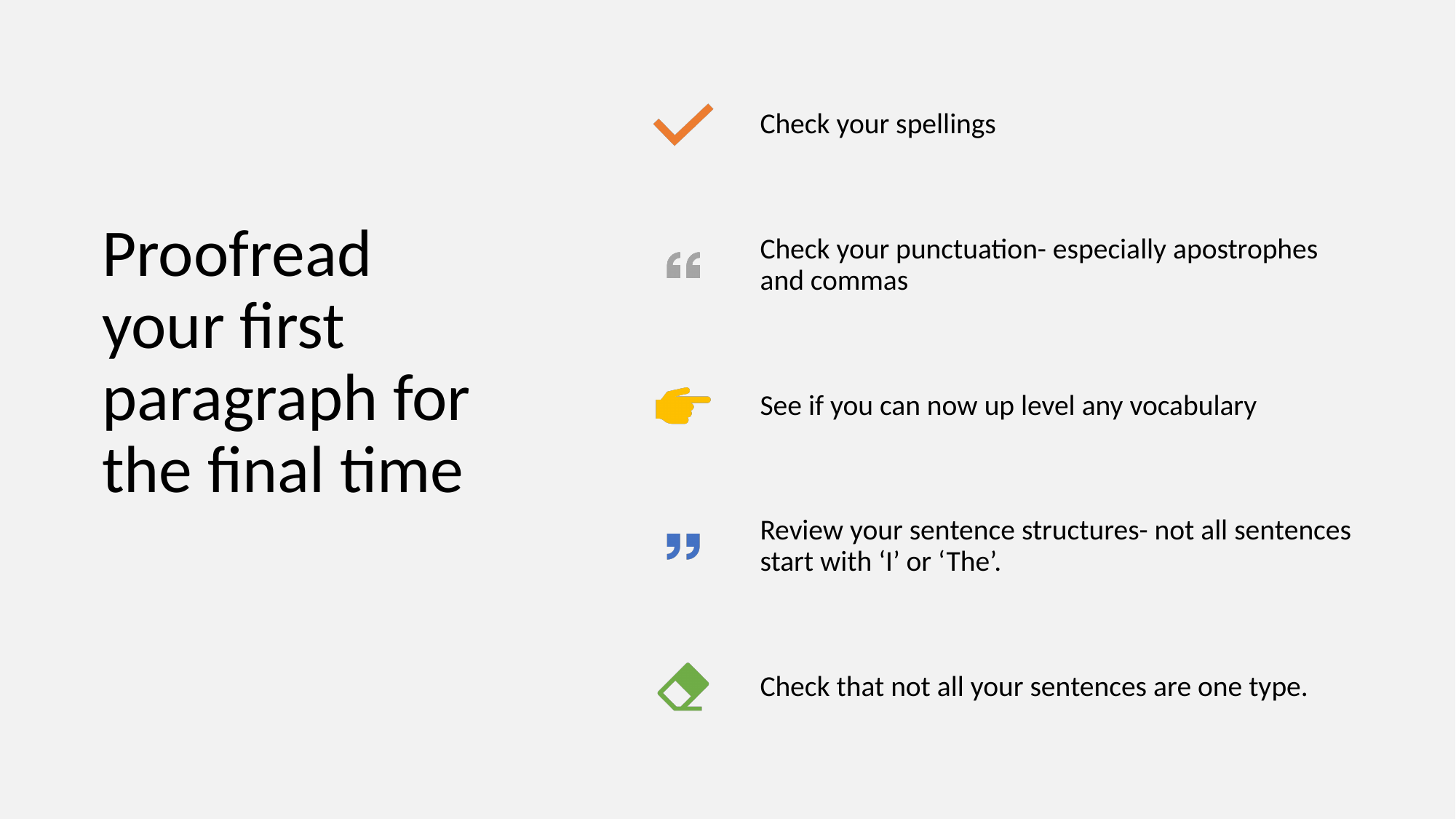

# Proofread your first paragraph for the final time
Check your spellings
Check your punctuation- especially apostrophes and commas
See if you can now up level any vocabulary
Review your sentence structures- not all sentences start with ‘I’ or ‘The’.
Check that not all your sentences are one type.